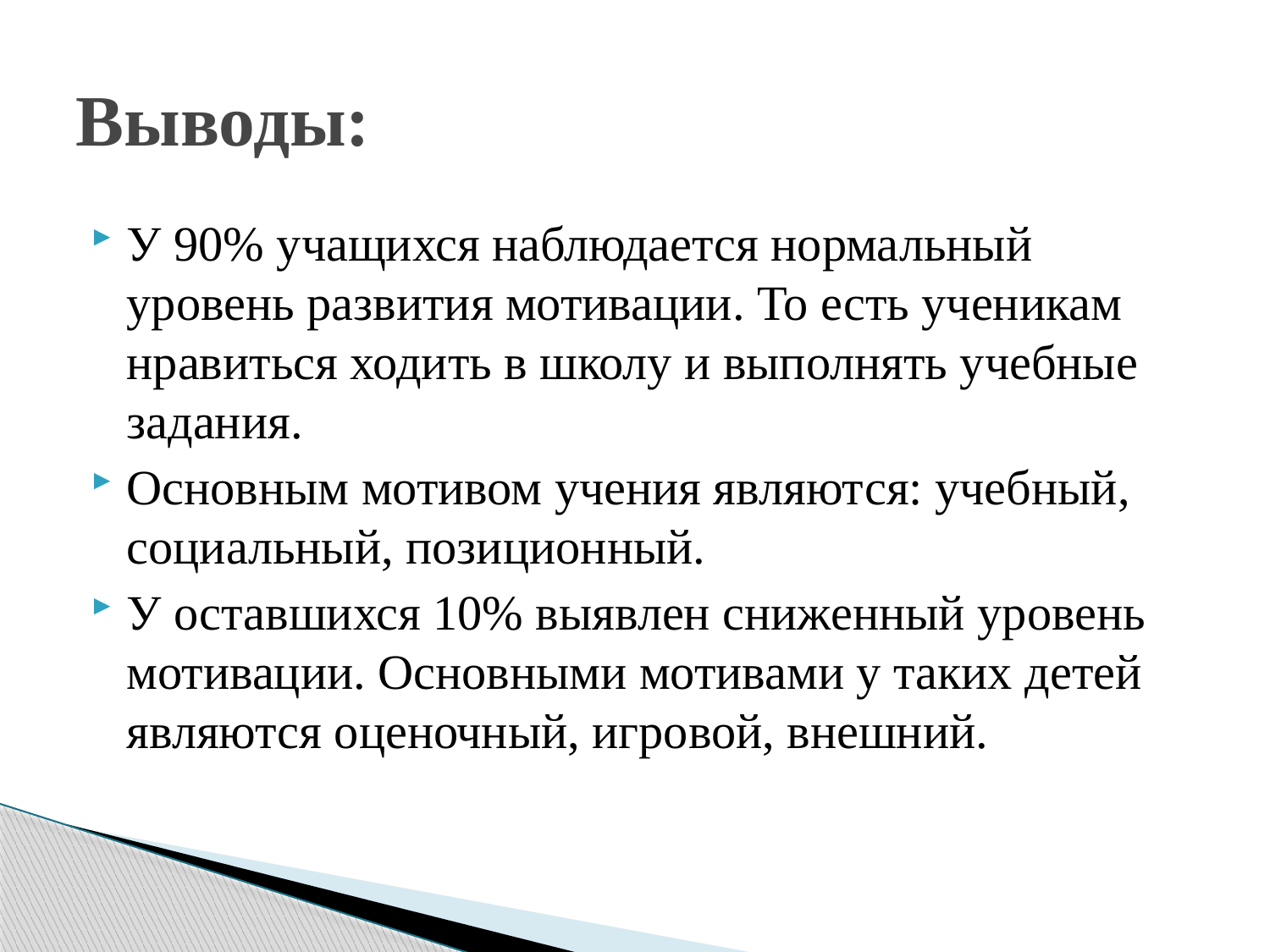

# Выводы:
У 90% учащихся наблюдается нормальный уровень развития мотивации. То есть ученикам нравиться ходить в школу и выполнять учебные задания.
Основным мотивом учения являются: учебный, социальный, позиционный.
У оставшихся 10% выявлен сниженный уровень мотивации. Основными мотивами у таких детей являются оценочный, игровой, внешний.